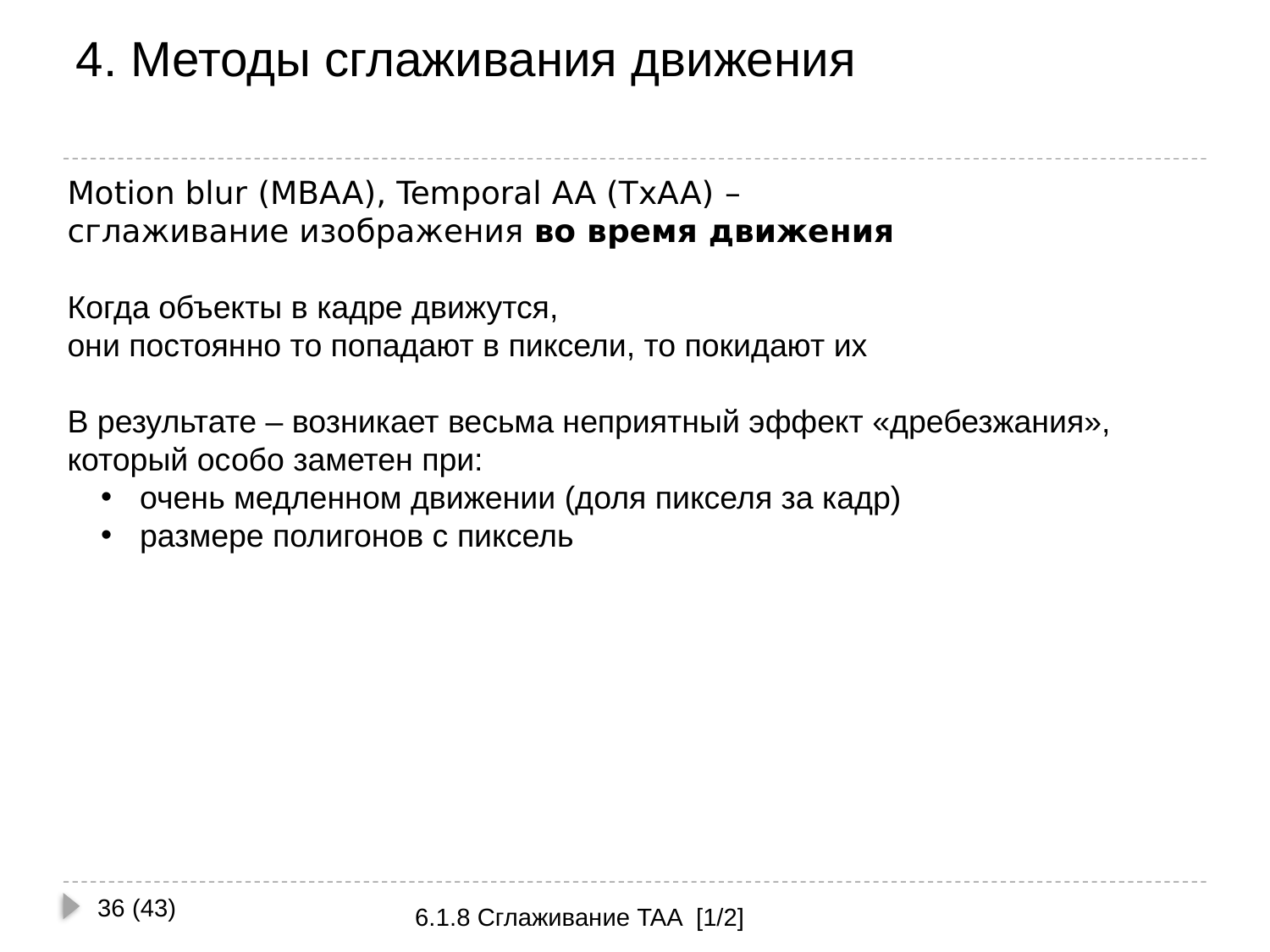

# 4. Методы сглаживания движения
Motion blur (MBAA), Temporal AA (TxAA) –
сглаживание изображения во время движения

Когда объекты в кадре движутся,
они постоянно то попадают в пиксели, то покидают их

В результате – возникает весьма неприятный эффект «дребезжания», который особо заметен при:
 очень медленном движении (доля пикселя за кадр)
 размере полигонов с пиксель
36 (43)
6.1.8 Сглаживание TAA  [1/2]